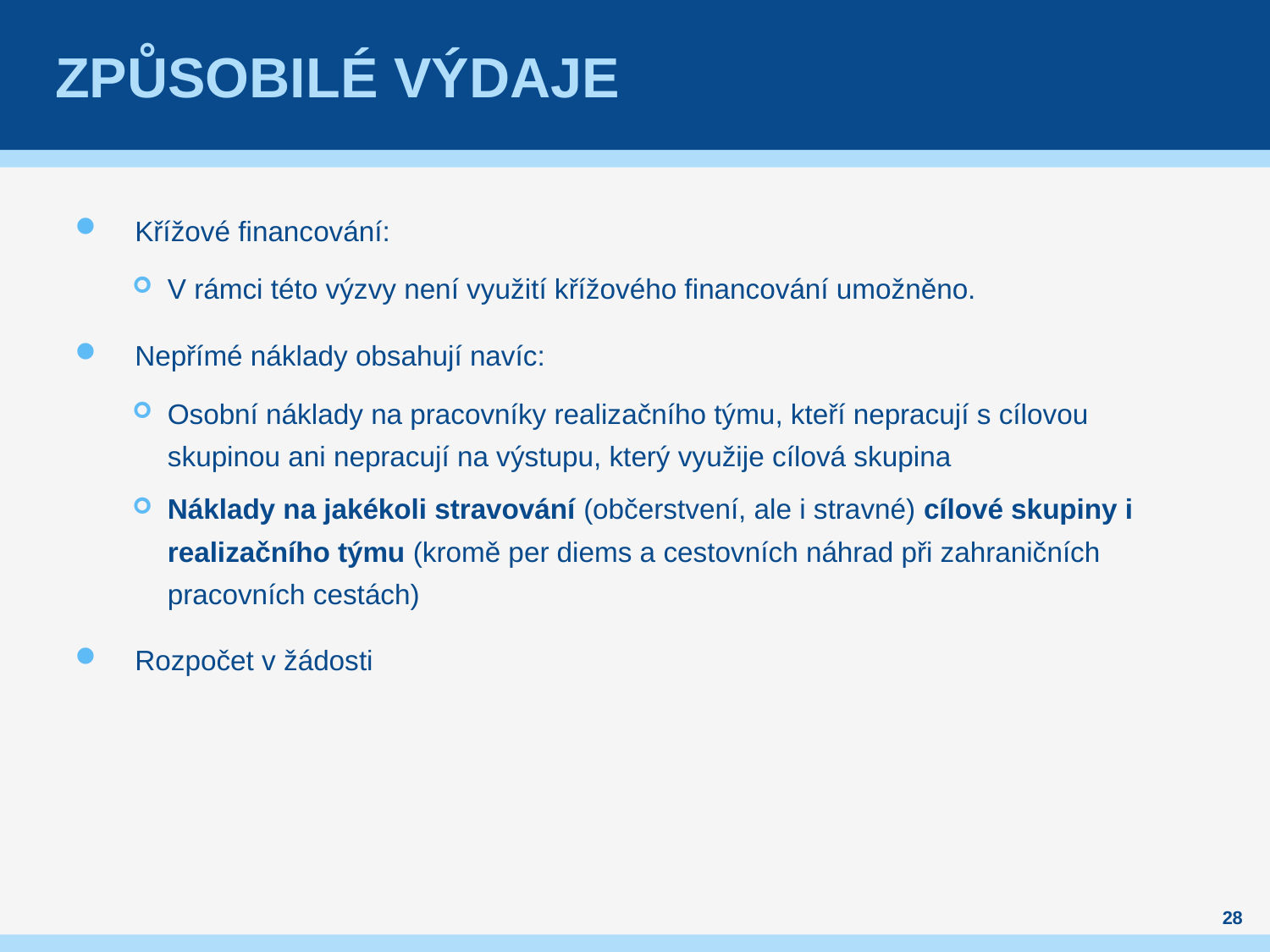

# Způsobilé výdaje
Křížové financování:
V rámci této výzvy není využití křížového financování umožněno.
Nepřímé náklady obsahují navíc:
Osobní náklady na pracovníky realizačního týmu, kteří nepracují s cílovou skupinou ani nepracují na výstupu, který využije cílová skupina
Náklady na jakékoli stravování (občerstvení, ale i stravné) cílové skupiny i realizačního týmu (kromě per diems a cestovních náhrad při zahraničních pracovních cestách)
Rozpočet v žádosti

28